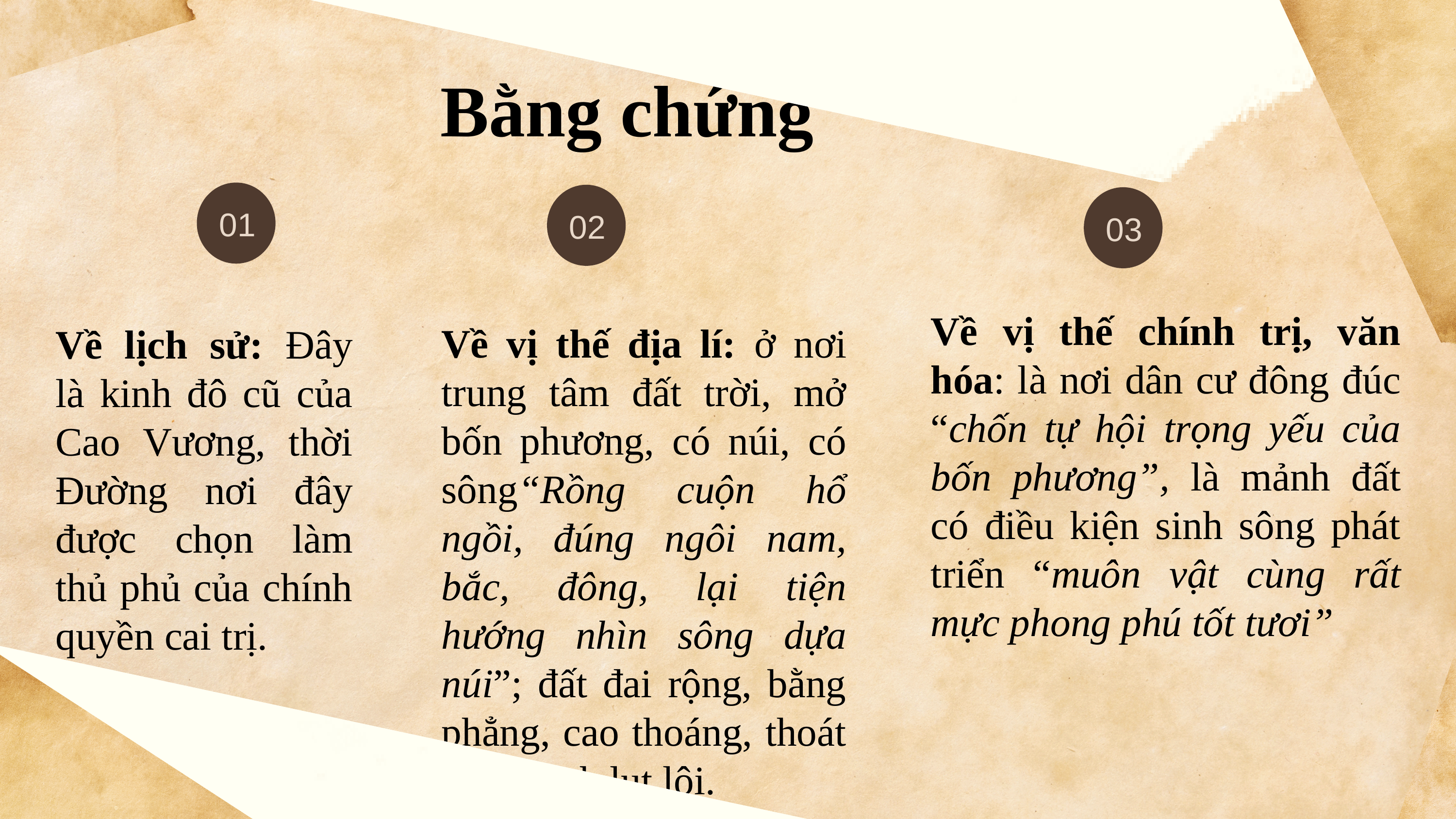

Bằng chứng

01

02

03
Về vị thế chính trị, văn hóa: là nơi dân cư đông đúc “chốn tự hội trọng yếu của bốn phương”, là mảnh đất có điều kiện sinh sông phát triển “muôn vật cùng rất mực phong phú tốt tươi”
Về vị thế địa lí: ở nơi trung tâm đất trời, mở bốn phương, có núi, có sông“Rồng cuộn hổ ngồi, đúng ngôi nam, bắc, đông, lại tiện hướng nhìn sông dựa núi”; đất đai rộng, bằng phẳng, cao thoáng, thoát khỏi cảnh lụt lội.
Về lịch sử: Đây là kinh đô cũ của Cao Vương, thời Đường nơi đây được chọn làm thủ phủ của chính quyền cai trị.